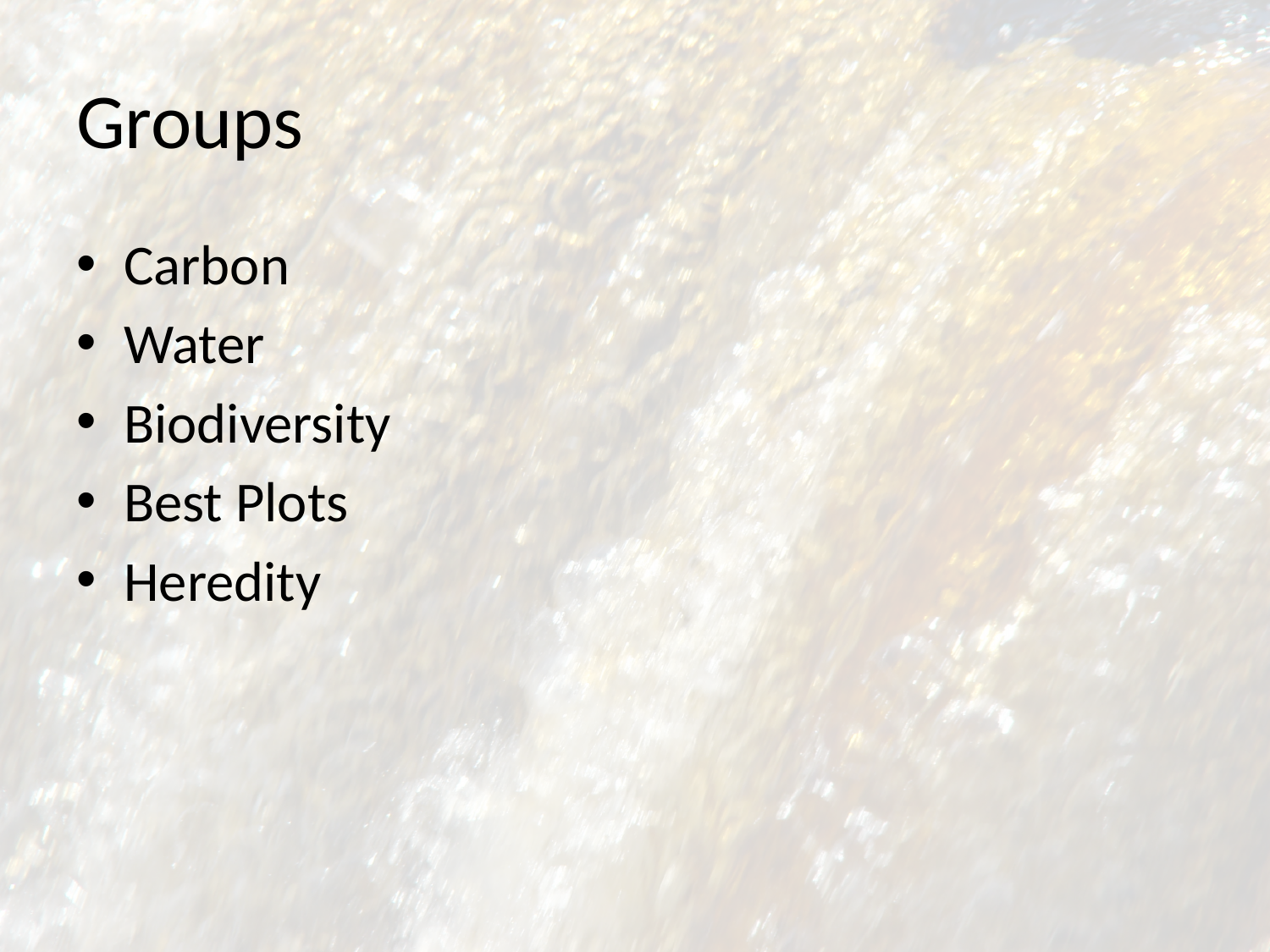

# Groups
Carbon
Water
Biodiversity
Best Plots
Heredity